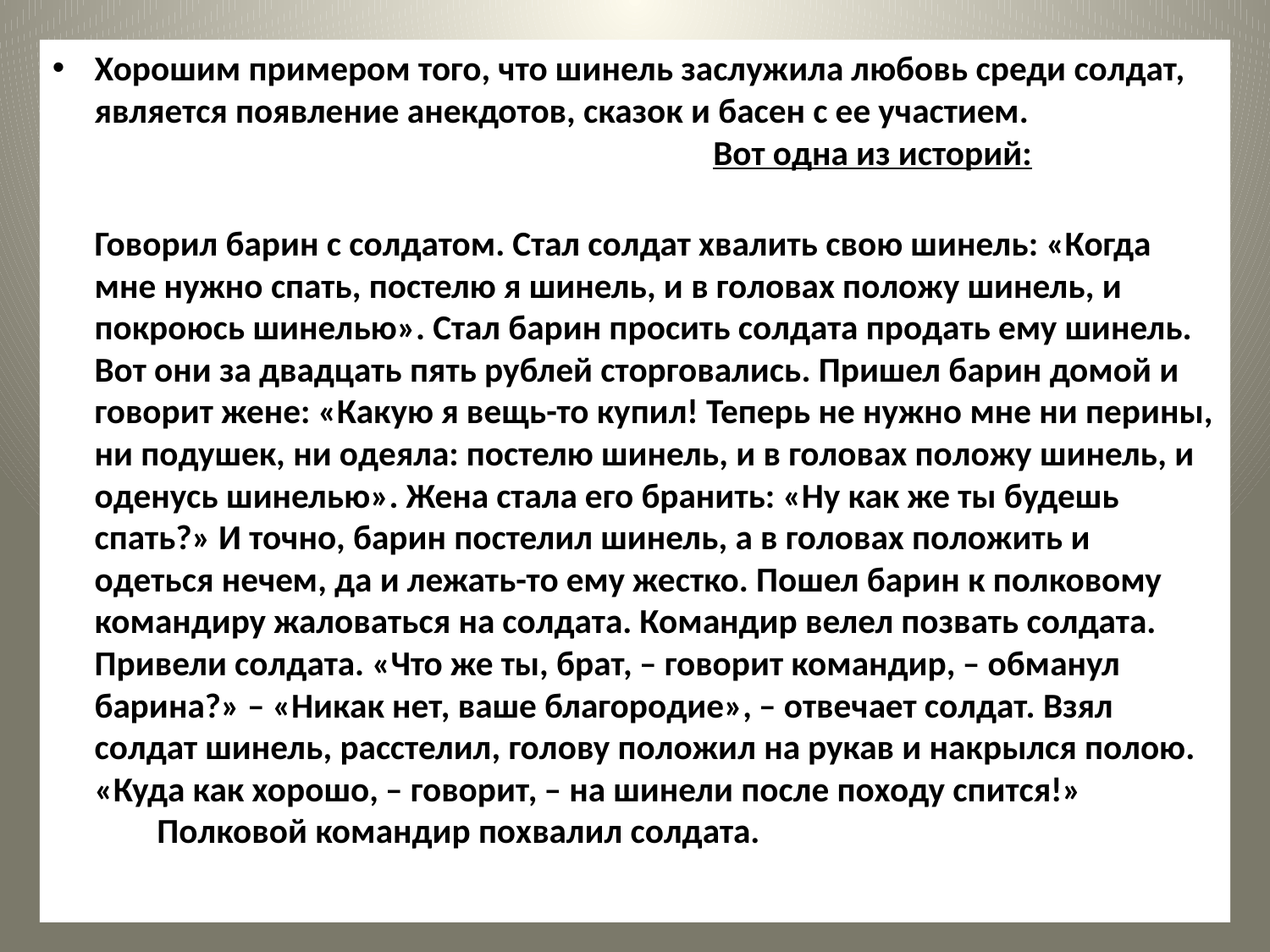

Хорошим примером того, что шинель заслужила любовь среди солдат, является появление анекдотов, сказок и басен с ее участием.                                                                                                        Вот одна из историй:
Говорил барин с солдатом. Стал солдат хвалить свою шинель: «Когда мне нужно спать, постелю я шинель, и в головах положу шинель, и покроюсь шинелью». Стал барин просить солдата продать ему шинель. Вот они за двадцать пять рублей сторговались. Пришел барин домой и говорит жене: «Какую я вещь-то купил! Теперь не нужно мне ни перины, ни подушек, ни одеяла: постелю шинель, и в головах положу шинель, и оденусь шинелью». Жена стала его бранить: «Ну как же ты будешь спать?» И точно, барин постелил шинель, а в головах положить и одеться нечем, да и лежать-то ему жестко. Пошел барин к полковому командиру жаловаться на солдата. Командир велел позвать солдата. Привели солдата. «Что же ты, брат, – говорит командир, – обманул барина?» – «Никак нет, ваше благородие», – отвечает солдат. Взял солдат шинель, расстелил, голову положил на рукав и накрылся полою. «Куда как хорошо, – говорит, – на шинели после походу спится!»                          Полковой командир похвалил солдата.